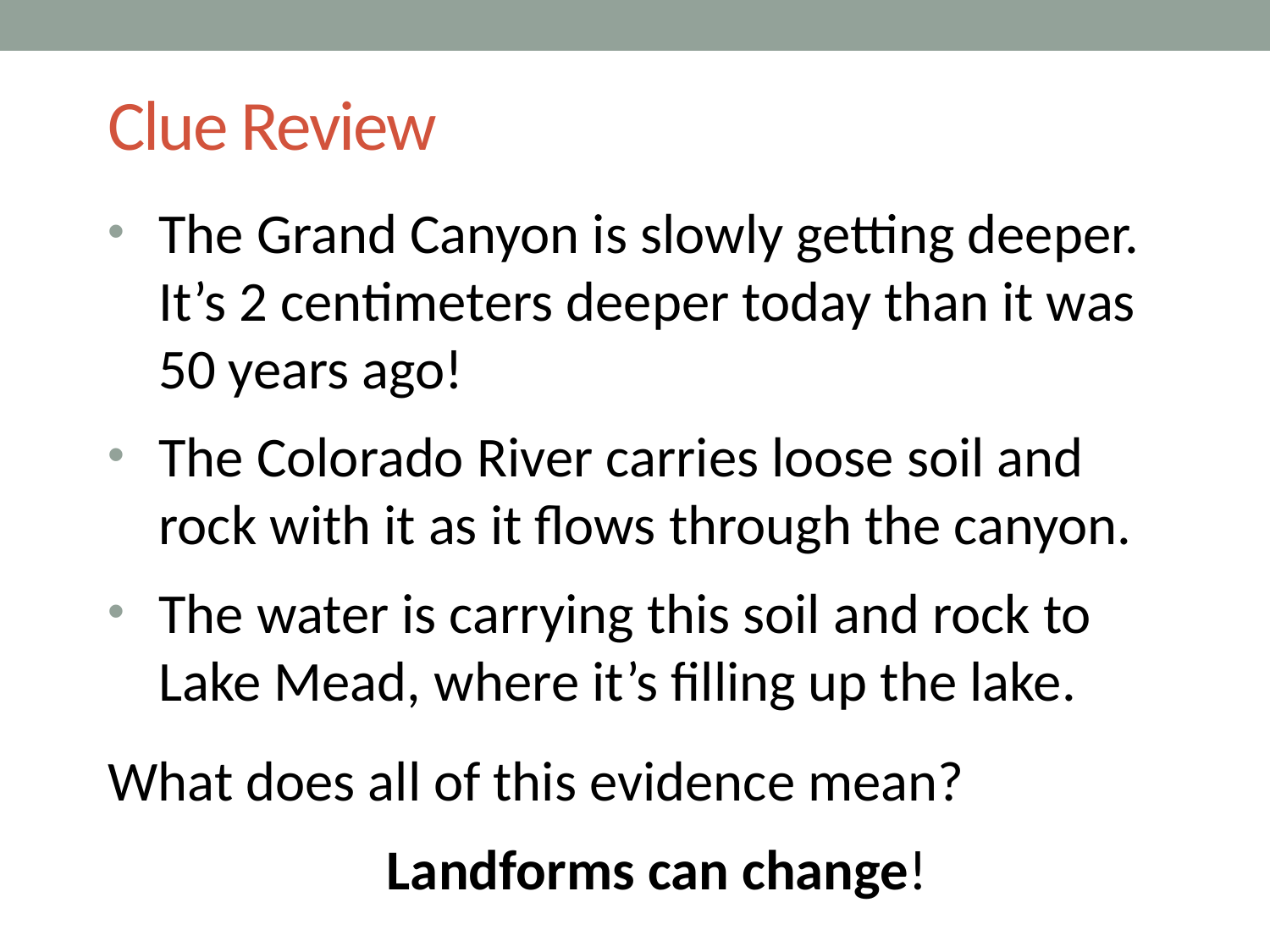

# Clue Review
The Grand Canyon is slowly getting deeper. It’s 2 centimeters deeper today than it was 50 years ago!
The Colorado River carries loose soil and rock with it as it flows through the canyon.
The water is carrying this soil and rock to Lake Mead, where it’s filling up the lake.
What does all of this evidence mean?
 Landforms can change!